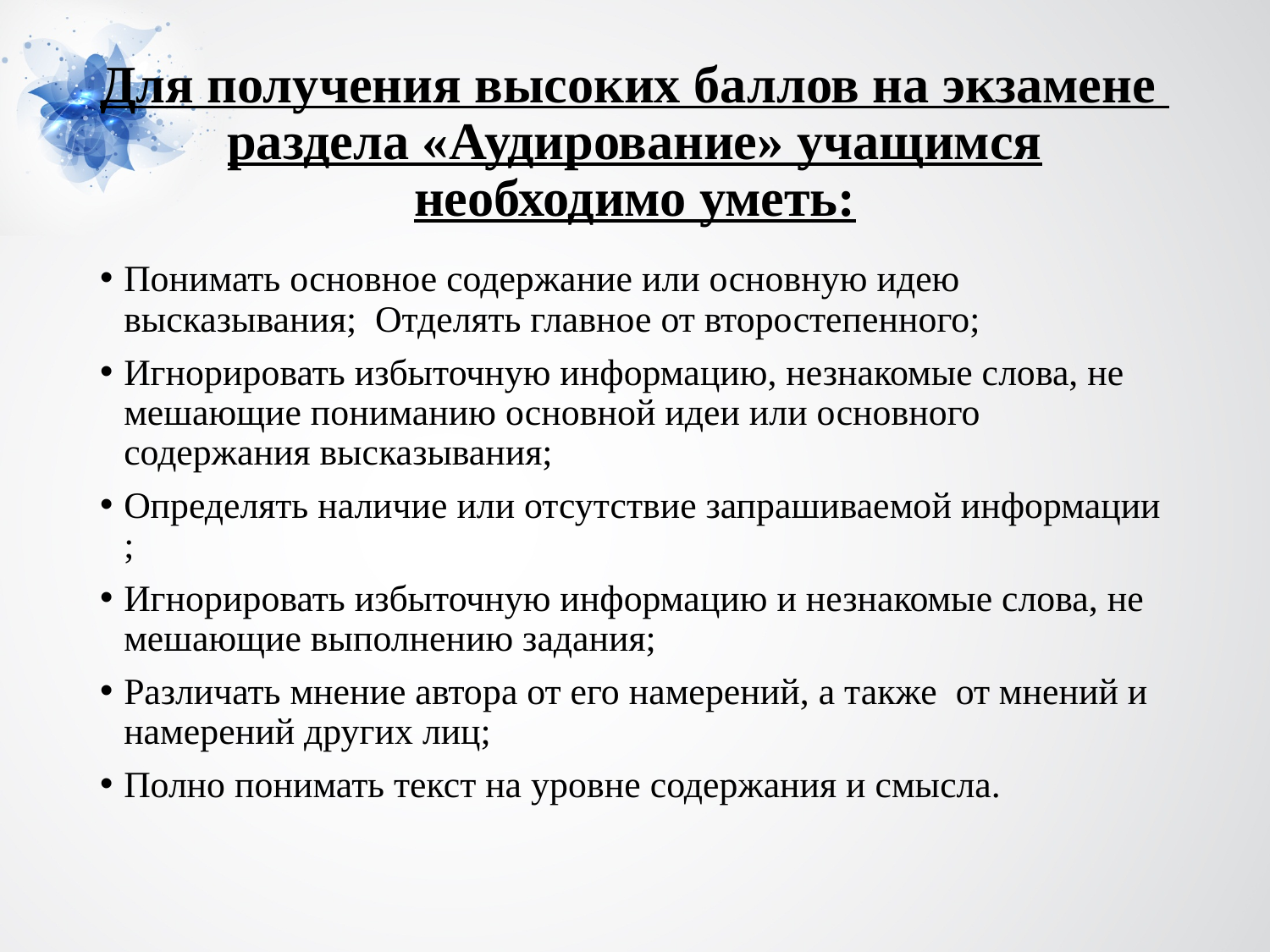

# Для получения высоких баллов на экзамене  раздела «Аудирование» учащимся необходимо уметь:
Понимать основное содержание или основную идею высказывания;  Отделять главное от второстепенного;
Игнорировать избыточную информацию, незнакомые слова, не мешающие пониманию основной идеи или основного содержания высказывания;
Определять наличие или отсутствие запрашиваемой информации ;
Игнорировать избыточную информацию и незнакомые слова, не мешающие выполнению задания;
Различать мнение автора от его намерений, а также  от мнений и намерений других лиц;
Полно понимать текст на уровне содержания и смысла.